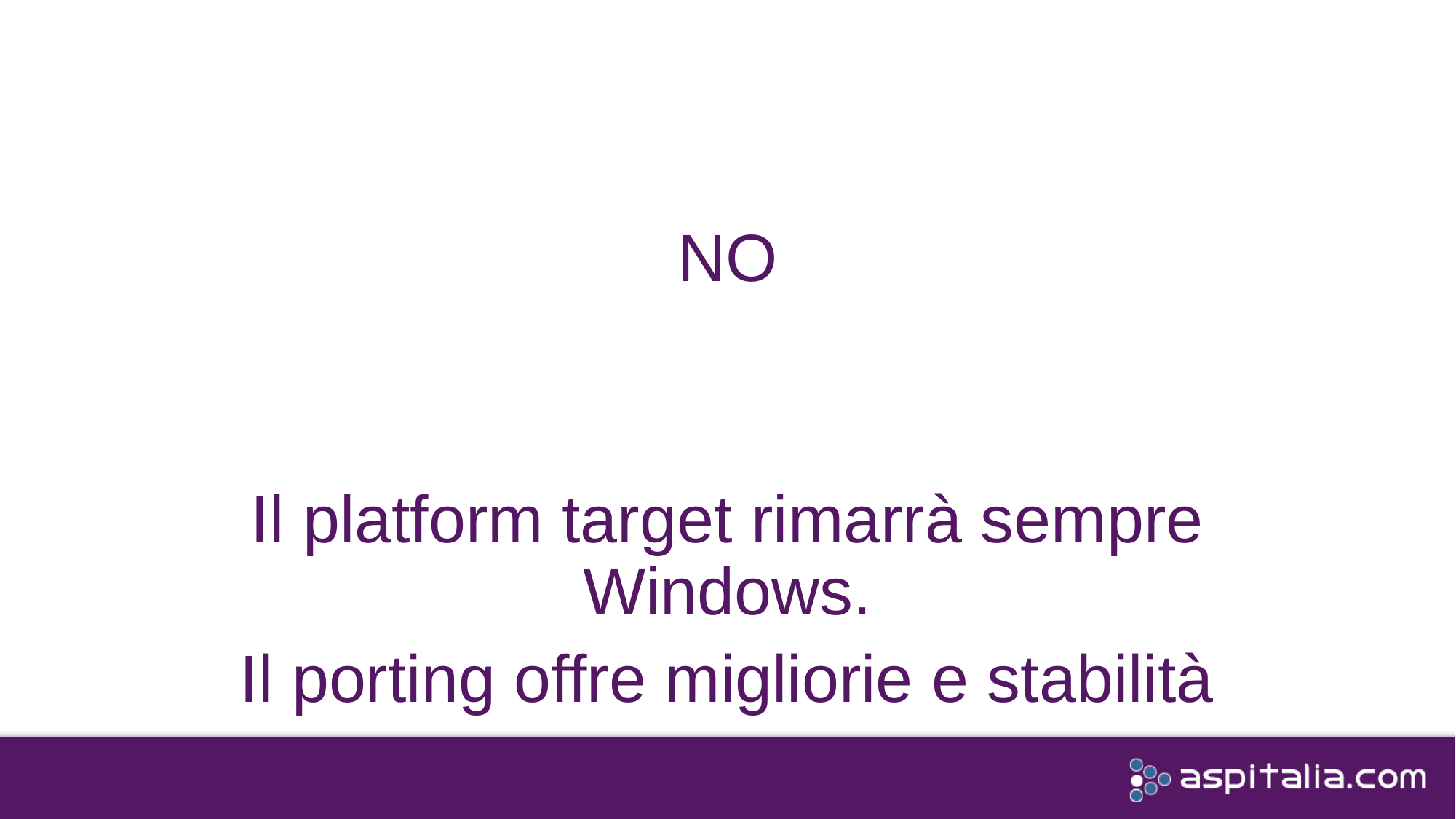

NO

Il platform target rimarrà sempre Windows.
Il porting offre migliorie e stabilità